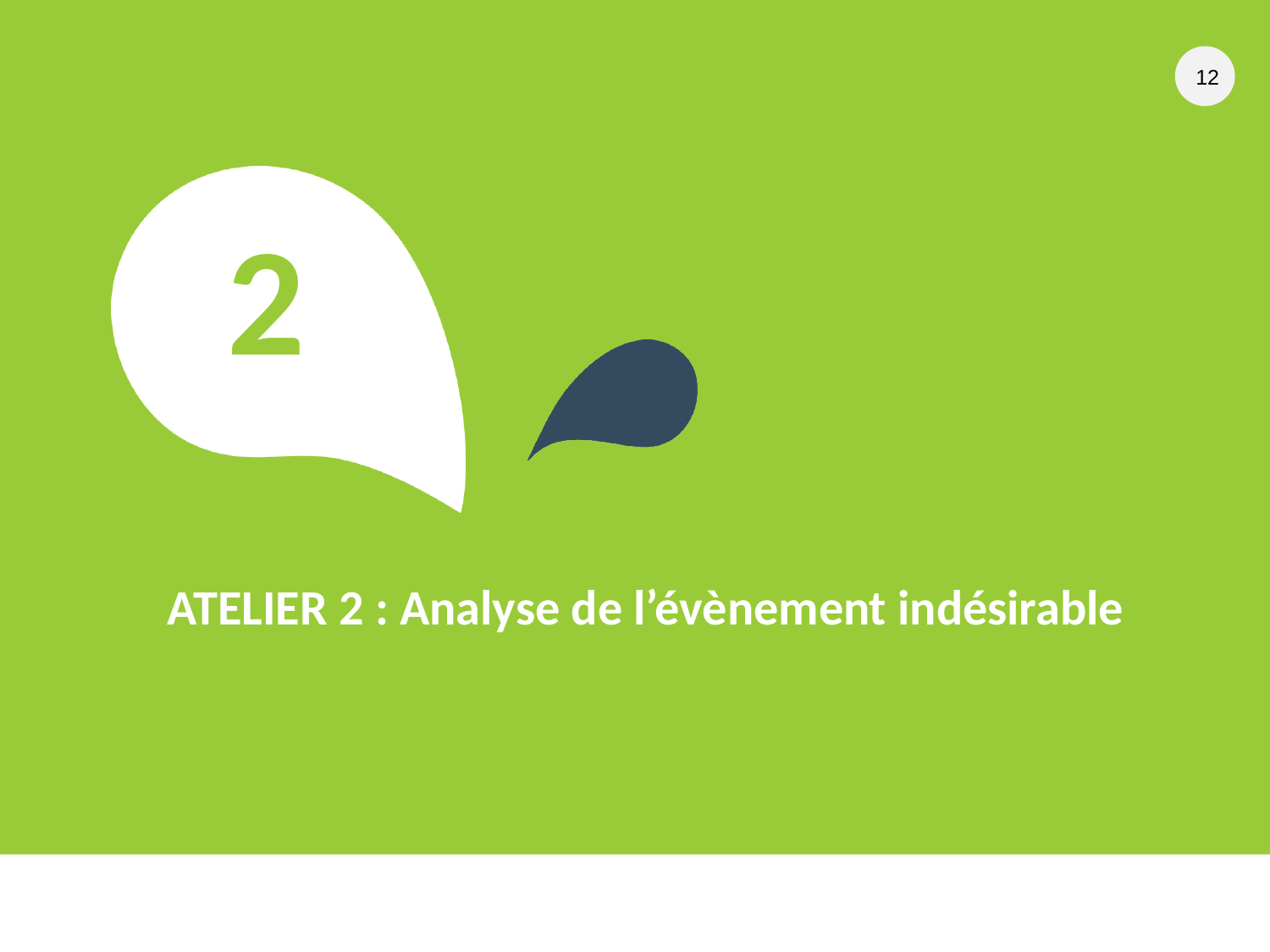

2
ATELIER 2 : Analyse de l’évènement indésirable